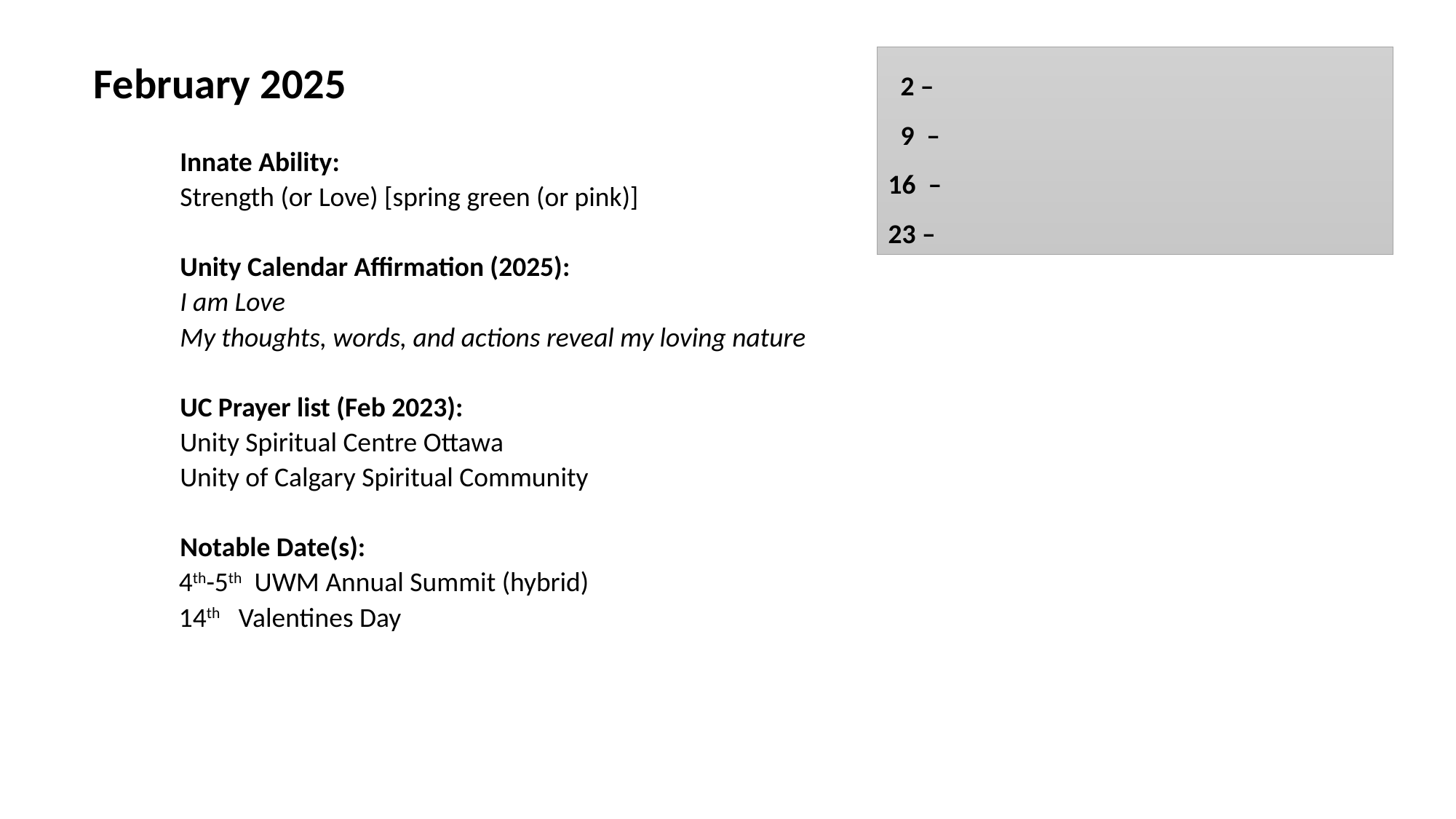

February 2025

Innate Ability:
Strength (or Love) [spring green (or pink)]

Unity Calendar Affirmation (2025):
I am Love
My thoughts, words, and actions reveal my loving nature

UC Prayer list (Feb 2023):
Unity Spiritual Centre Ottawa
Unity of Calgary Spiritual Community

Notable Date(s):
4th-5th  UWM Annual Summit (hybrid)
14th   Valentines Day
  2 –
  9  –
16  –
23 –